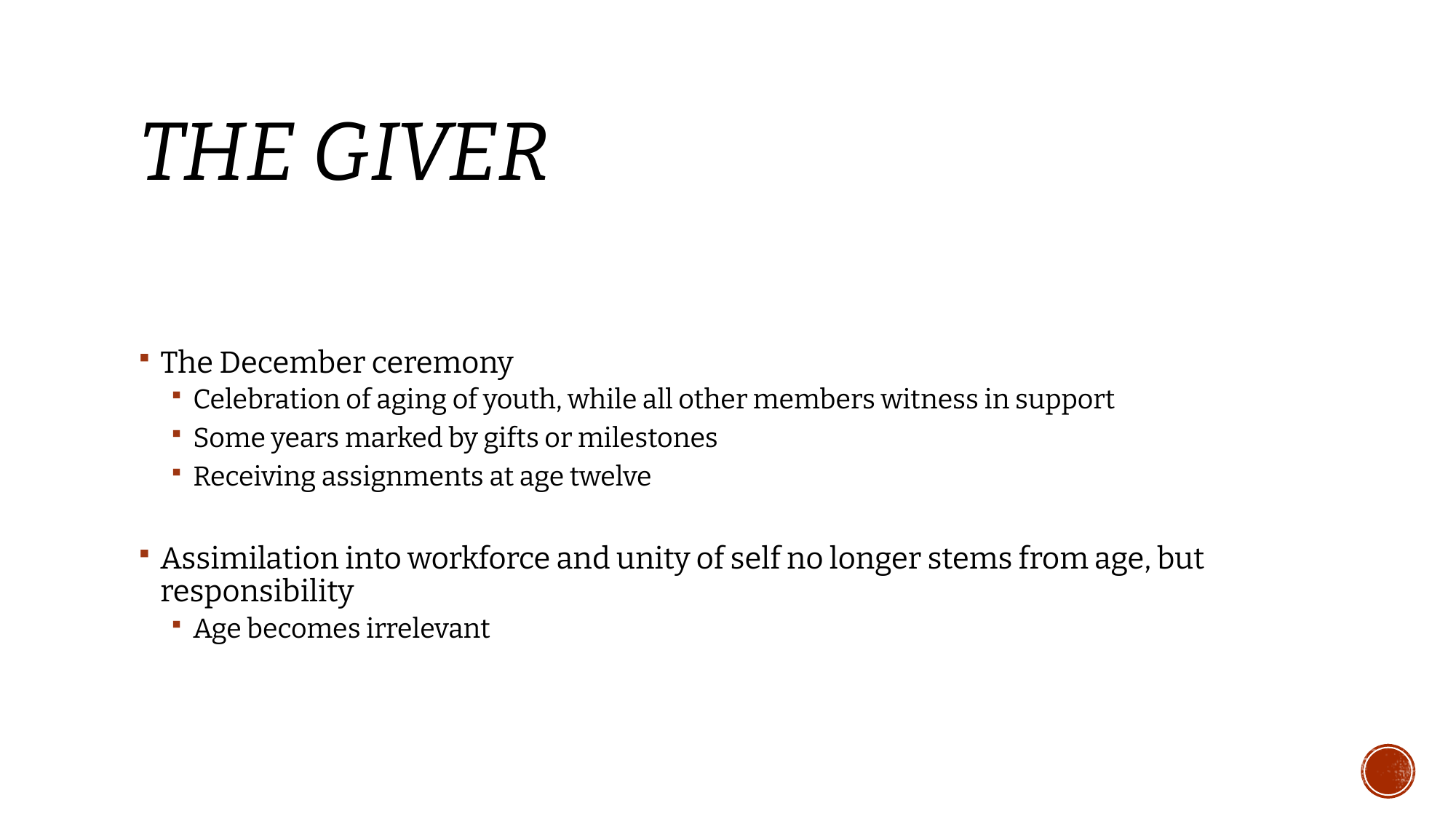

# The giver
The December ceremony
Celebration of aging of youth, while all other members witness in support
Some years marked by gifts or milestones
Receiving assignments at age twelve
Assimilation into workforce and unity of self no longer stems from age, but responsibility
Age becomes irrelevant